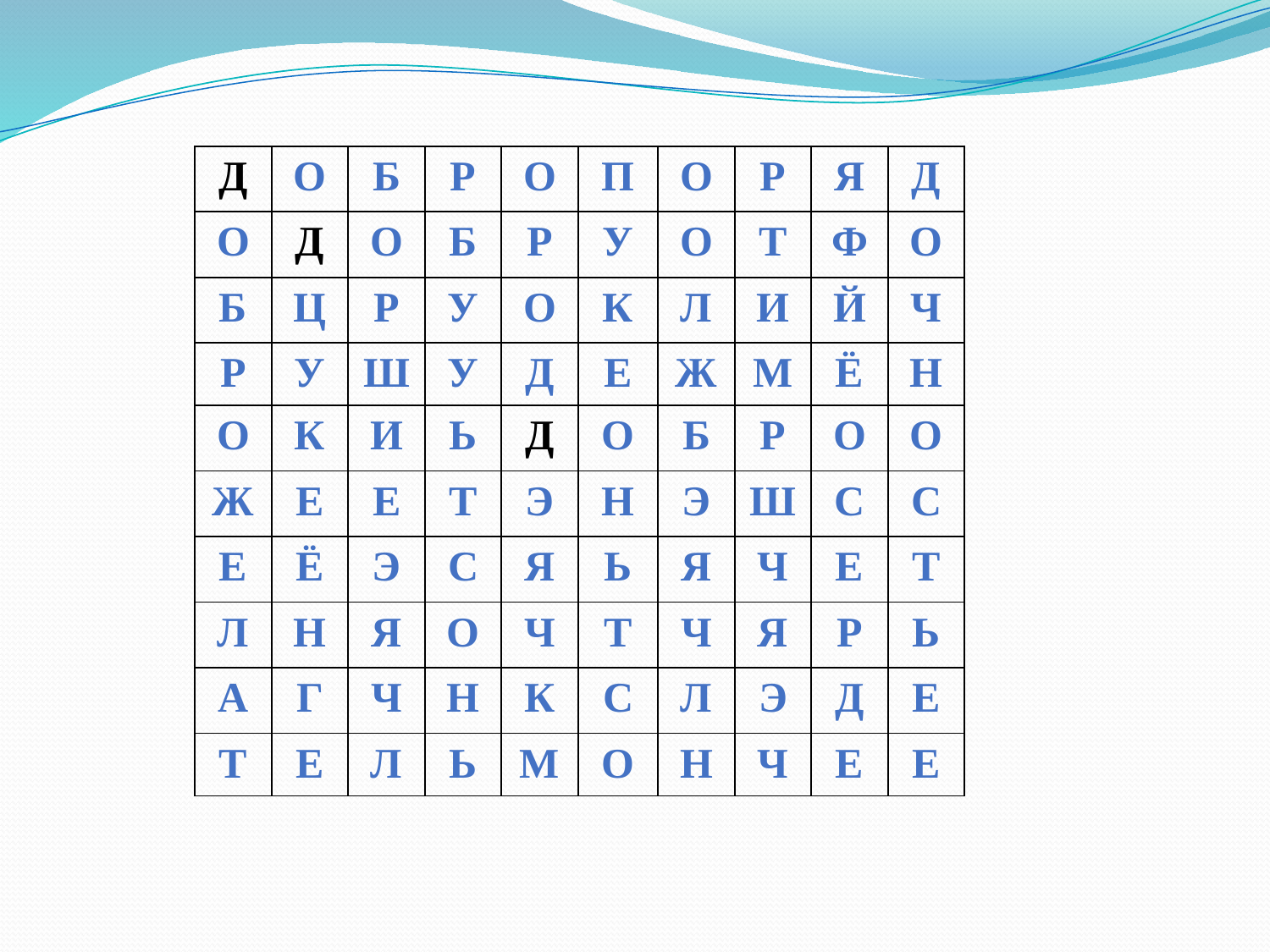

| Д | О | Б | Р | О | П | О | Р | Я | Д |
| --- | --- | --- | --- | --- | --- | --- | --- | --- | --- |
| О | Д | О | Б | Р | У | О | Т | Ф | О |
| Б | Ц | Р | У | О | К | Л | И | Й | Ч |
| Р | У | Ш | У | Д | Е | Ж | М | Ё | Н |
| О | К | И | Ь | Д | О | Б | Р | О | О |
| Ж | Е | Е | Т | Э | Н | Э | Ш | С | С |
| Е | Ё | Э | С | Я | Ь | Я | Ч | Е | Т |
| Л | Н | Я | О | Ч | Т | Ч | Я | Р | Ь |
| А | Г | Ч | Н | К | С | Л | Э | Д | Е |
| Т | Е | Л | Ь | М | О | Н | Ч | Е | Е |